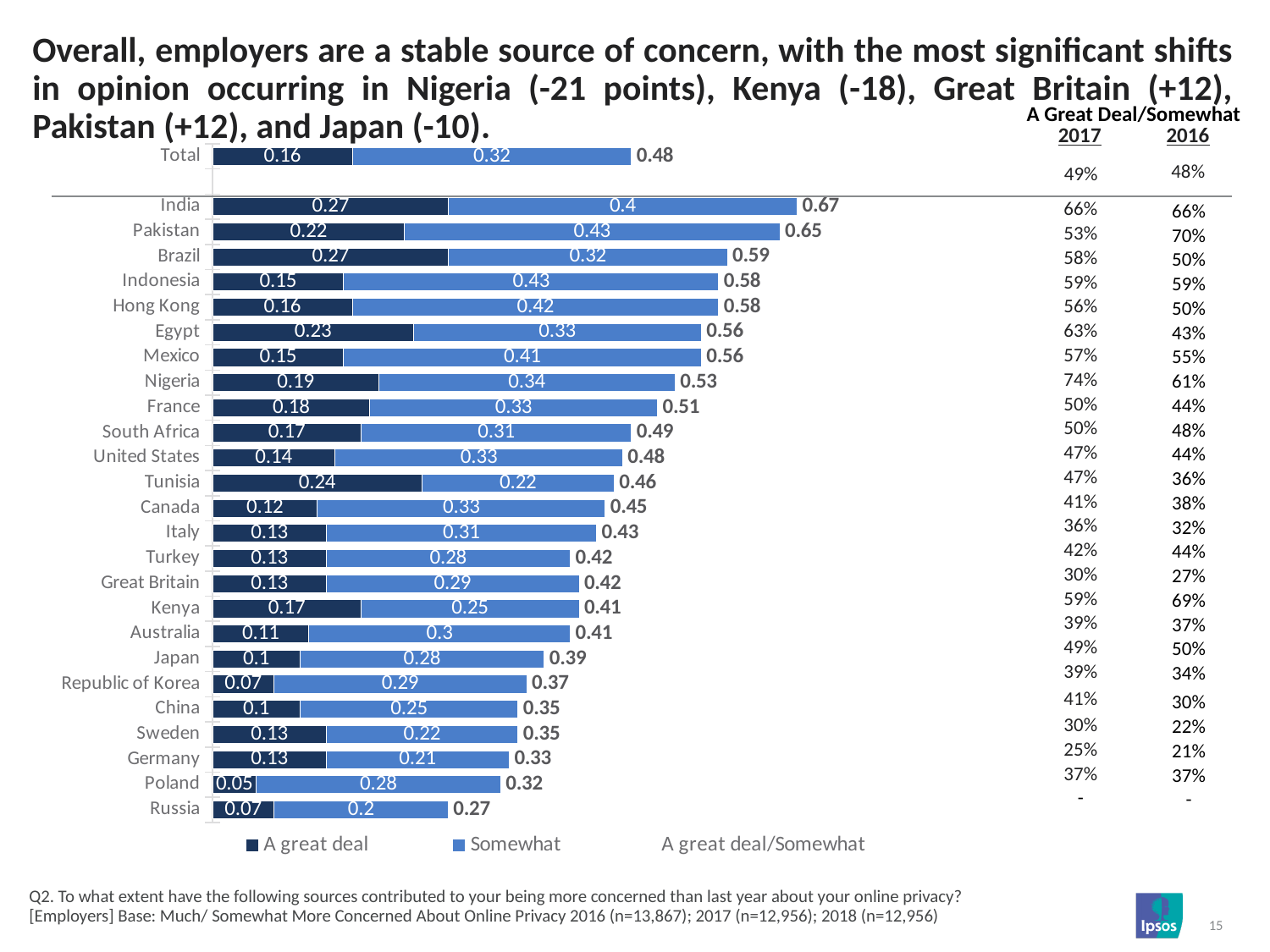

# Overall, employers are a stable source of concern, with the most significant shifts in opinion occurring in Nigeria (-21 points), Kenya (-18), Great Britain (+12), Pakistan (+12), and Japan (-10).
| A Great Deal/Somewhat |  |
| --- | --- |
| 2017 | 2016 |

### Chart

| Category | A great deal | Somewhat | A great deal/Somewhat |
|---|---|---|---|
| Total | 0.16 | 0.32 | 0.48 |
|  | None | None | None |
| India | 0.27 | 0.4 | 0.67 |
| Pakistan | 0.22 | 0.43 | 0.65 |
| Brazil | 0.27 | 0.32 | 0.59 |
| Indonesia | 0.15 | 0.43 | 0.58 |
| Hong Kong | 0.16 | 0.42 | 0.58 |
| Egypt | 0.23 | 0.33 | 0.56 |
| Mexico | 0.15 | 0.41 | 0.56 |
| Nigeria | 0.19 | 0.34 | 0.53 |
| France | 0.18 | 0.33 | 0.51 |
| South Africa | 0.17 | 0.31 | 0.49 |
| United States | 0.14 | 0.33 | 0.48 |
| Tunisia | 0.24 | 0.22 | 0.46 |
| Canada | 0.12 | 0.33 | 0.45 |
| Italy | 0.13 | 0.31 | 0.43 |
| Turkey | 0.13 | 0.28 | 0.42 |
| Great Britain | 0.13 | 0.29 | 0.42 |
| Kenya | 0.17 | 0.25 | 0.41 |
| Australia | 0.11 | 0.3 | 0.41 |
| Japan | 0.1 | 0.28 | 0.39 |
| Republic of Korea | 0.07 | 0.29 | 0.37 |
| China | 0.1 | 0.25 | 0.35 |
| Sweden | 0.13 | 0.22 | 0.35 |
| Germany | 0.13 | 0.21 | 0.33 |
| Poland | 0.05 | 0.28 | 0.32 |
| Russia | 0.07 | 0.2 | 0.27 |
48%
49%
| 66% | 66% |
| --- | --- |
| 53% | 70% |
| 58% | 50% |
| 59% | 59% |
| 56% | 50% |
| 63% | 43% |
| 57% | 55% |
| 74% | 61% |
| 50% | 44% |
| 50% | 48% |
| 47% | 44% |
| 47% | 36% |
| 41% | 38% |
| 36% | 32% |
| 42% | 44% |
| 30% | 27% |
| 59% | 69% |
| 39% | 37% |
| 49% | 50% |
| 39% | 34% |
| 41% | 30% |
| 30% | 22% |
| 25% | 21% |
| 37% | 37% |
| - | - |
Q2. To what extent have the following sources contributed to your being more concerned than last year about your online privacy? [Employers] Base: Much/ Somewhat More Concerned About Online Privacy 2016 (n=13,867); 2017 (n=12,956); 2018 (n=12,956)